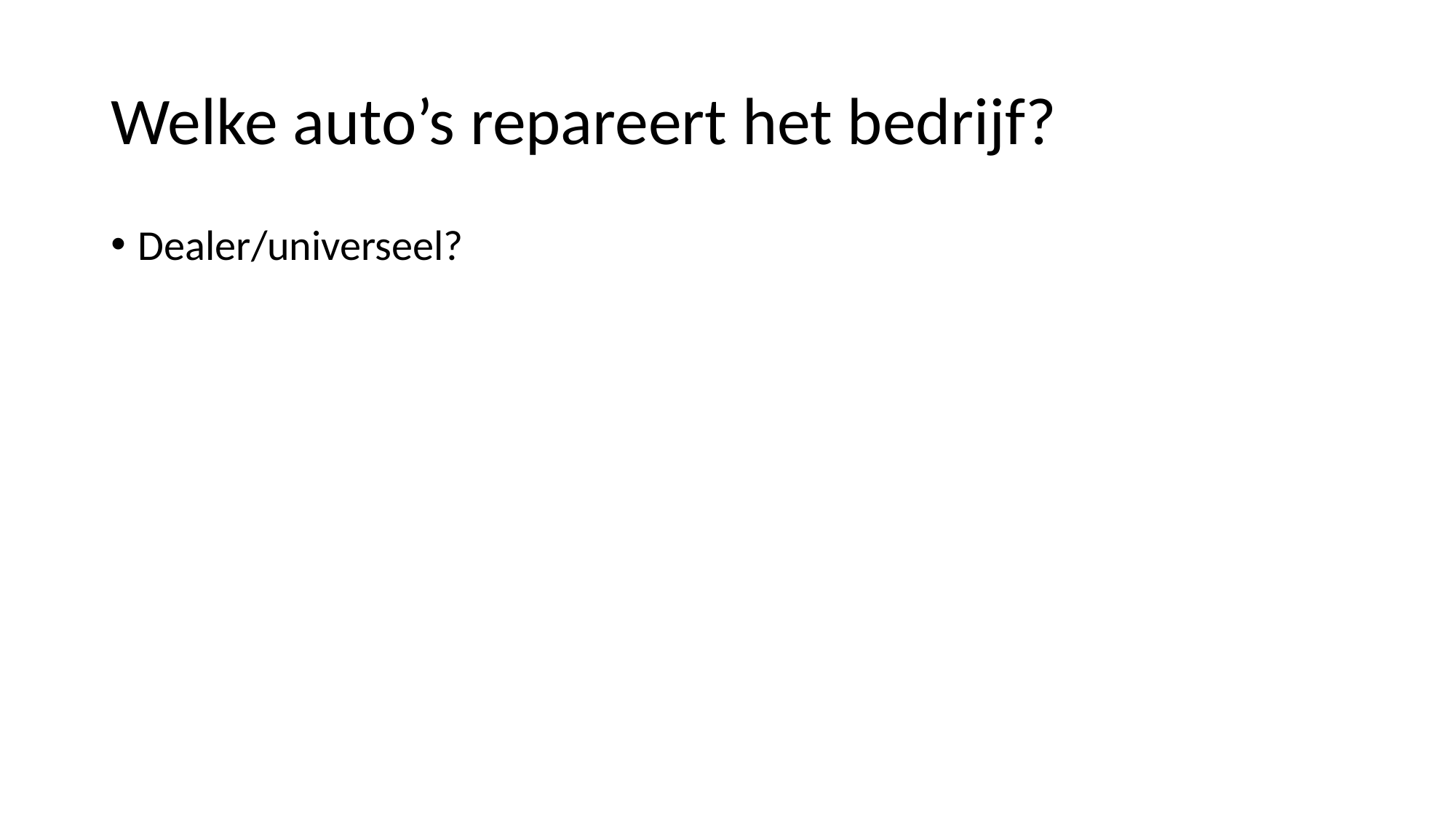

# Welke auto’s repareert het bedrijf?
Dealer/universeel?